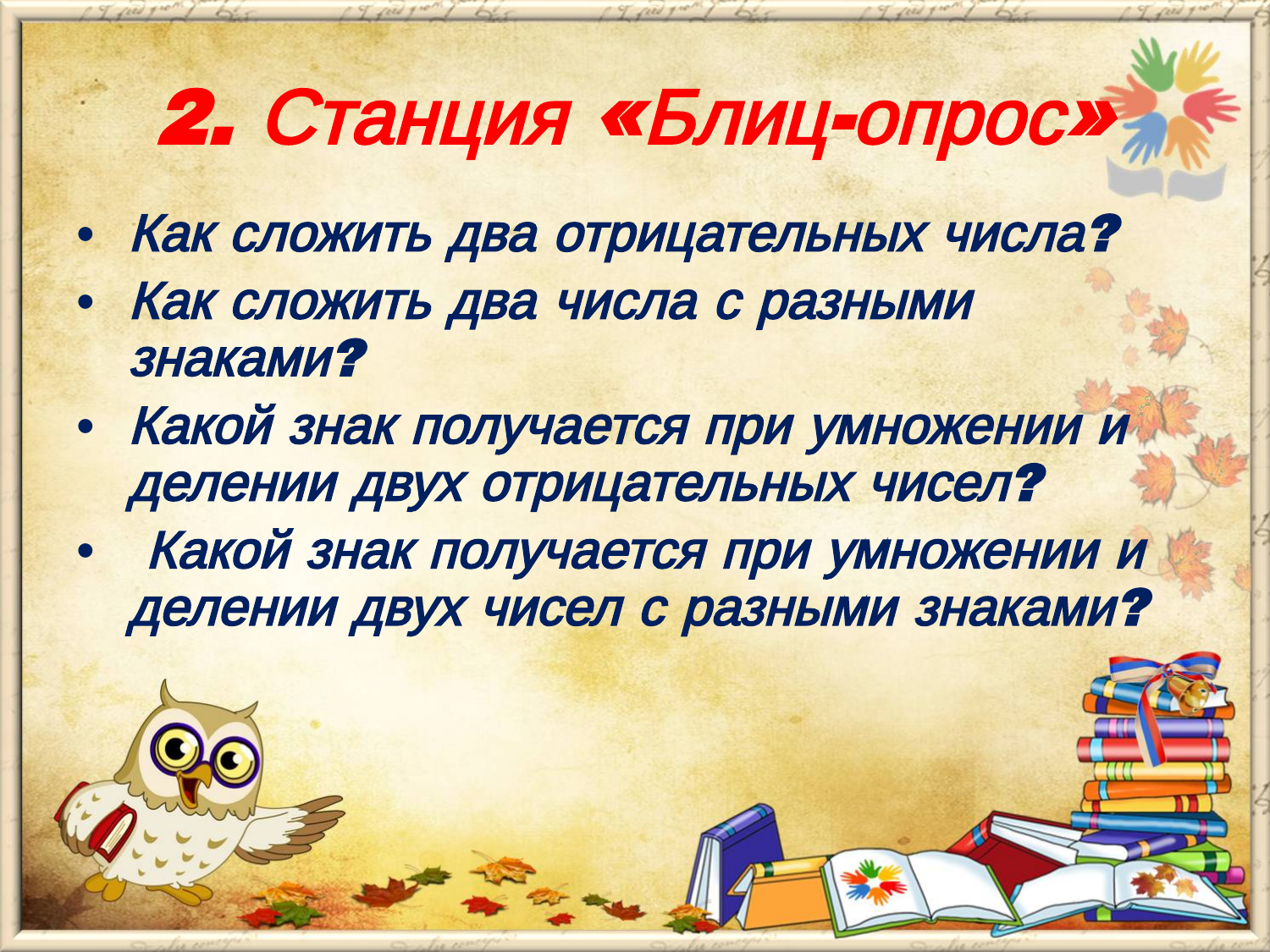

# 2. Станция «Блиц-опрос»
Как сложить два отрицательных числа?
Как сложить два числа с разными знаками?
Какой знак получается при умножении и делении двух отрицательных чисел?
 Какой знак получается при умножении и делении двух чисел с разными знаками?